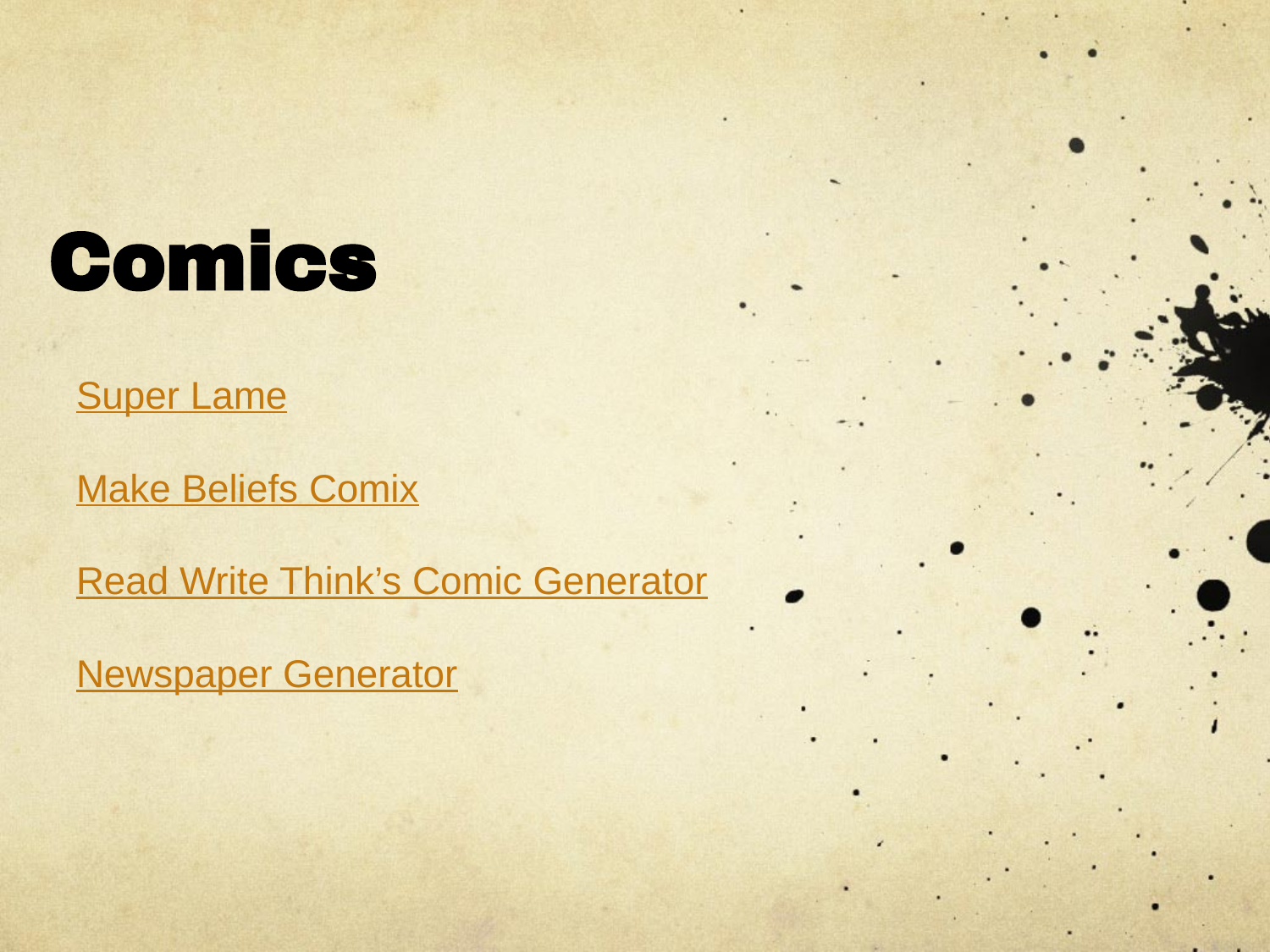

# Comics
Super Lame

Make Beliefs Comix

Read Write Think’s Comic Generator

Newspaper Generator